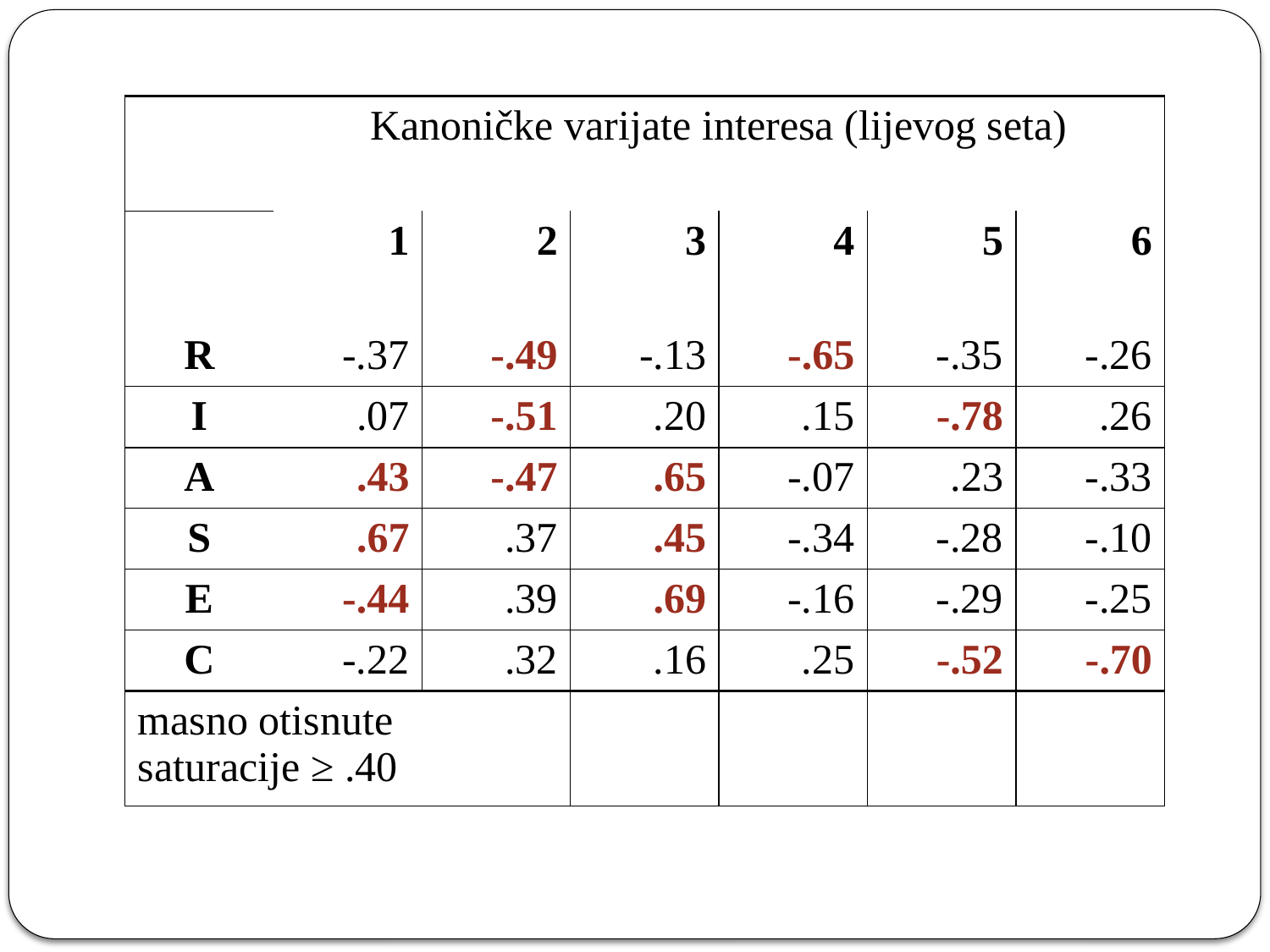

|  | Kanoničke varijate interesa (lijevog seta) |  |  |  |  |  |
| --- | --- | --- | --- | --- | --- | --- |
|  | 1 | 2 | 3 | 4 | 5 | 6 |
| R | -.37 | -.49 | -.13 | -.65 | -.35 | -.26 |
| I | .07 | -.51 | .20 | .15 | -.78 | .26 |
| A | .43 | -.47 | .65 | -.07 | .23 | -.33 |
| S | .67 | .37 | .45 | -.34 | -.28 | -.10 |
| E | -.44 | .39 | .69 | -.16 | -.29 | -.25 |
| C | -.22 | .32 | .16 | .25 | -.52 | -.70 |
| masno otisnute saturacije ≥ .40 |  |  |  |  |  |  |